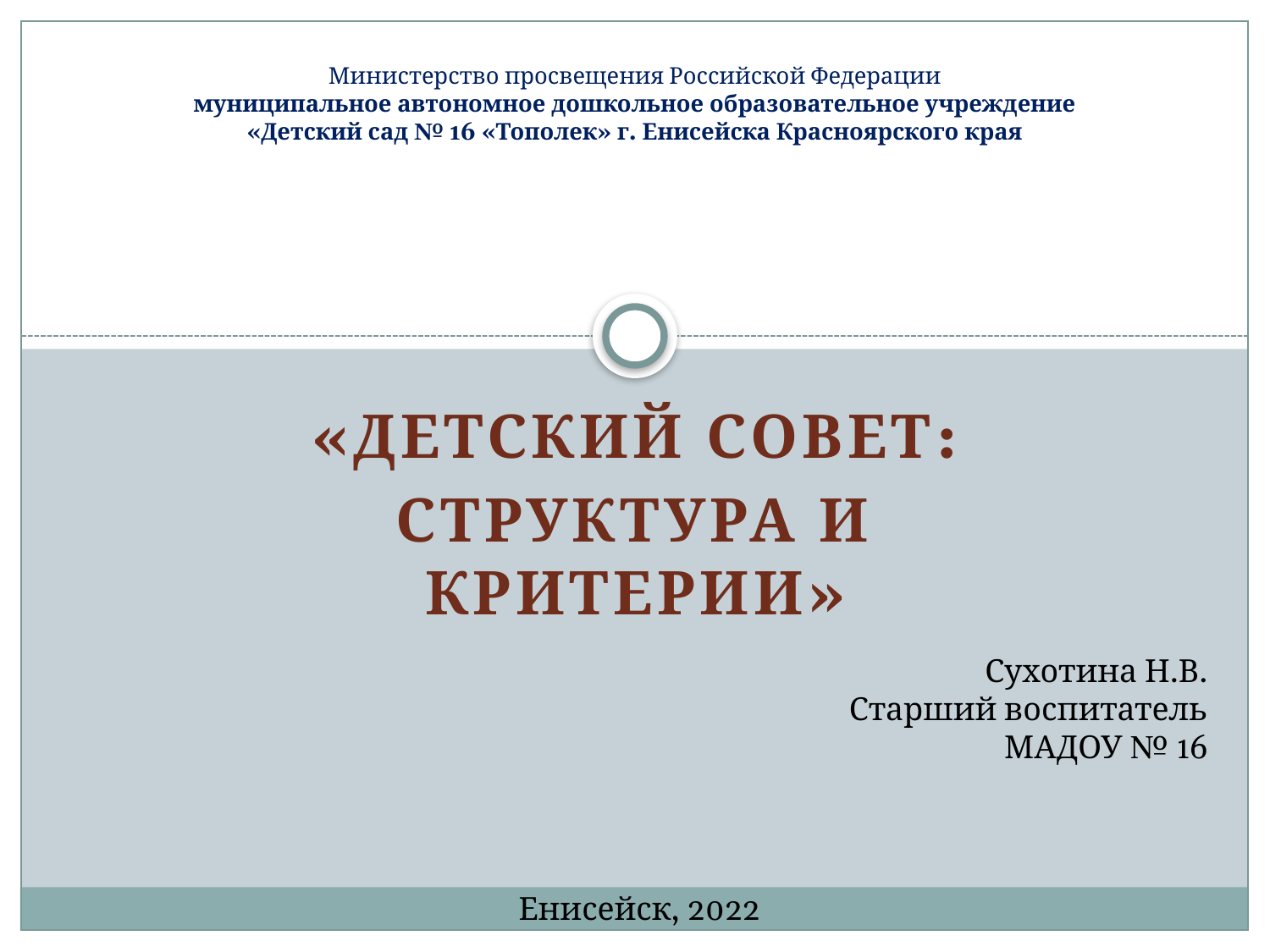

# Министерство просвещения Российской Федерации муниципальное автономное дошкольное образовательное учреждение «Детский сад № 16 «Тополек» г. Енисейска Красноярского края
«Детский совет:
структура и критерии»
Сухотина Н.В.
Старший воспитатель МАДОУ № 16
Енисейск, 2022